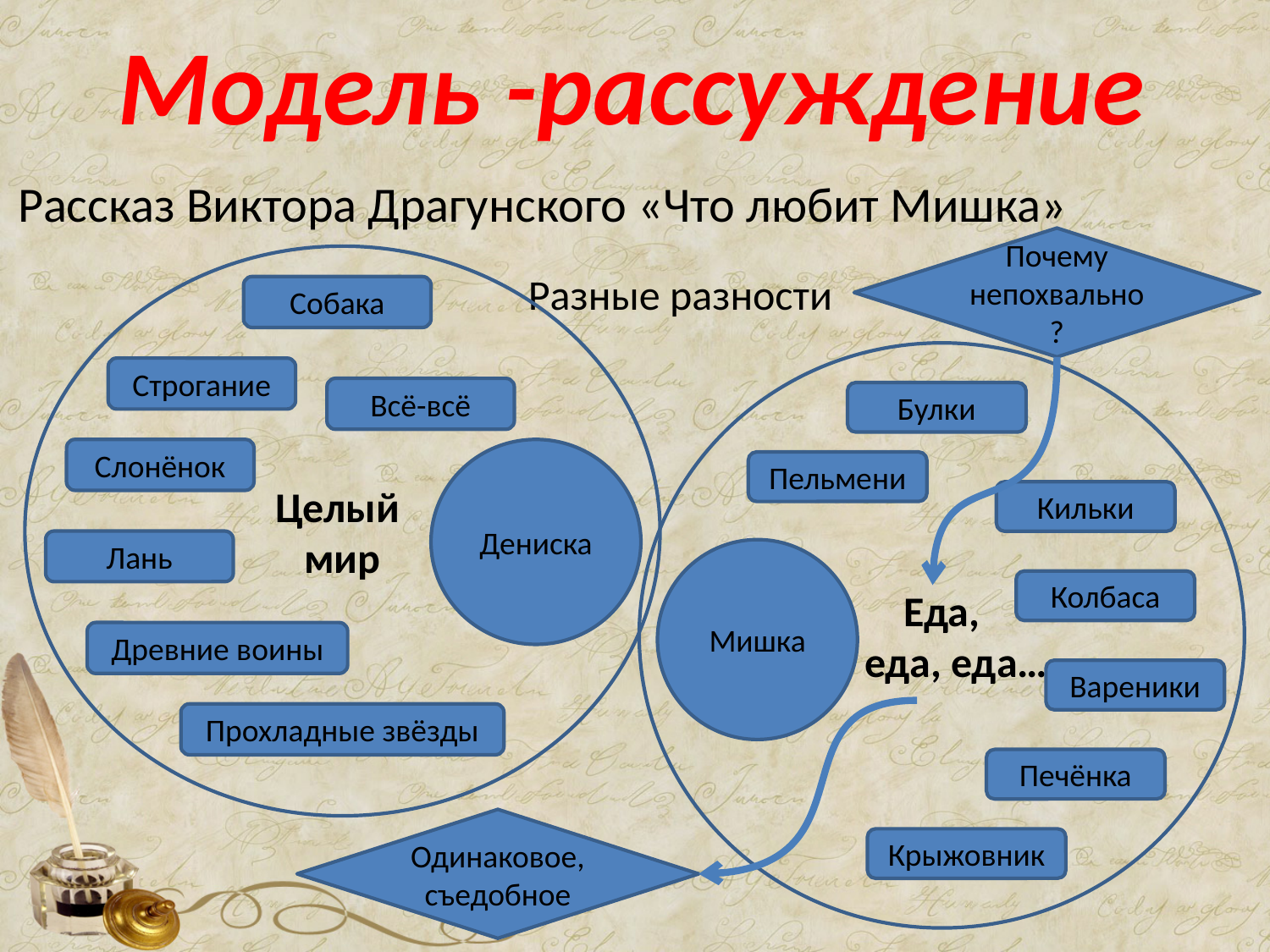

# Модель -рассуждение
Рассказ Виктора Драгунского «Что любит Мишка»
Почему непохвально?
Целый
мир
Собака
Строгание
Всё-всё
Слонёнок
Дениска
Лань
Древние воины
Прохладные звёзды
Разные разности
Еда,
   еда, еда…
Булки
Пельмени
Кильки
Мишка
Колбаса
Вареники
Печёнка
Крыжовник
Одинаковое, съедобное